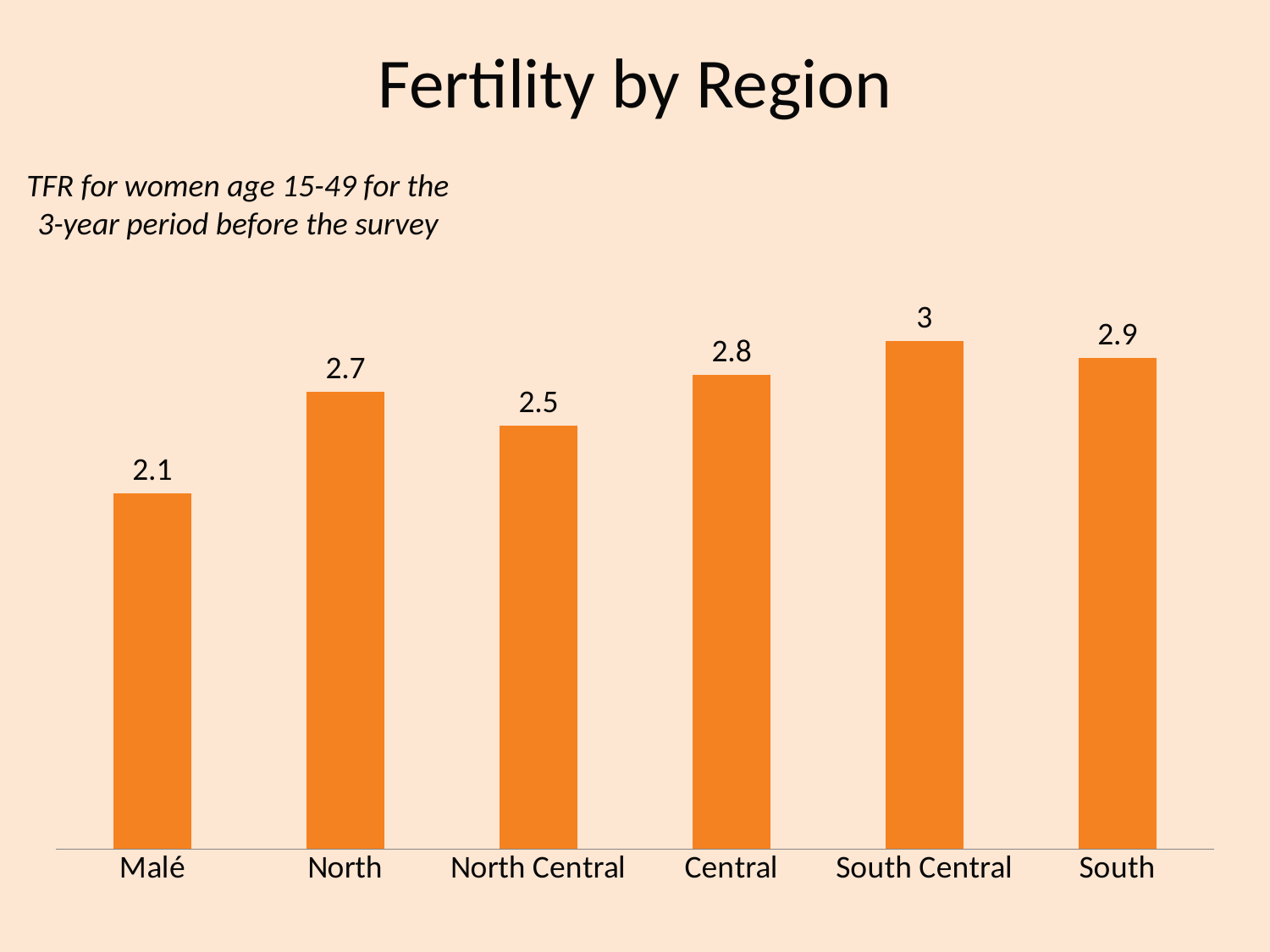

Fertility by Region
TFR for women age 15-49 for the 3-year period before the survey

### Chart

| Category | Series 1 |
|---|---|
| Malé | 2.1 |
| North | 2.7 |
| North Central | 2.5 |
| Central | 2.8 |
| South Central | 3.0 |
| South | 2.9 |